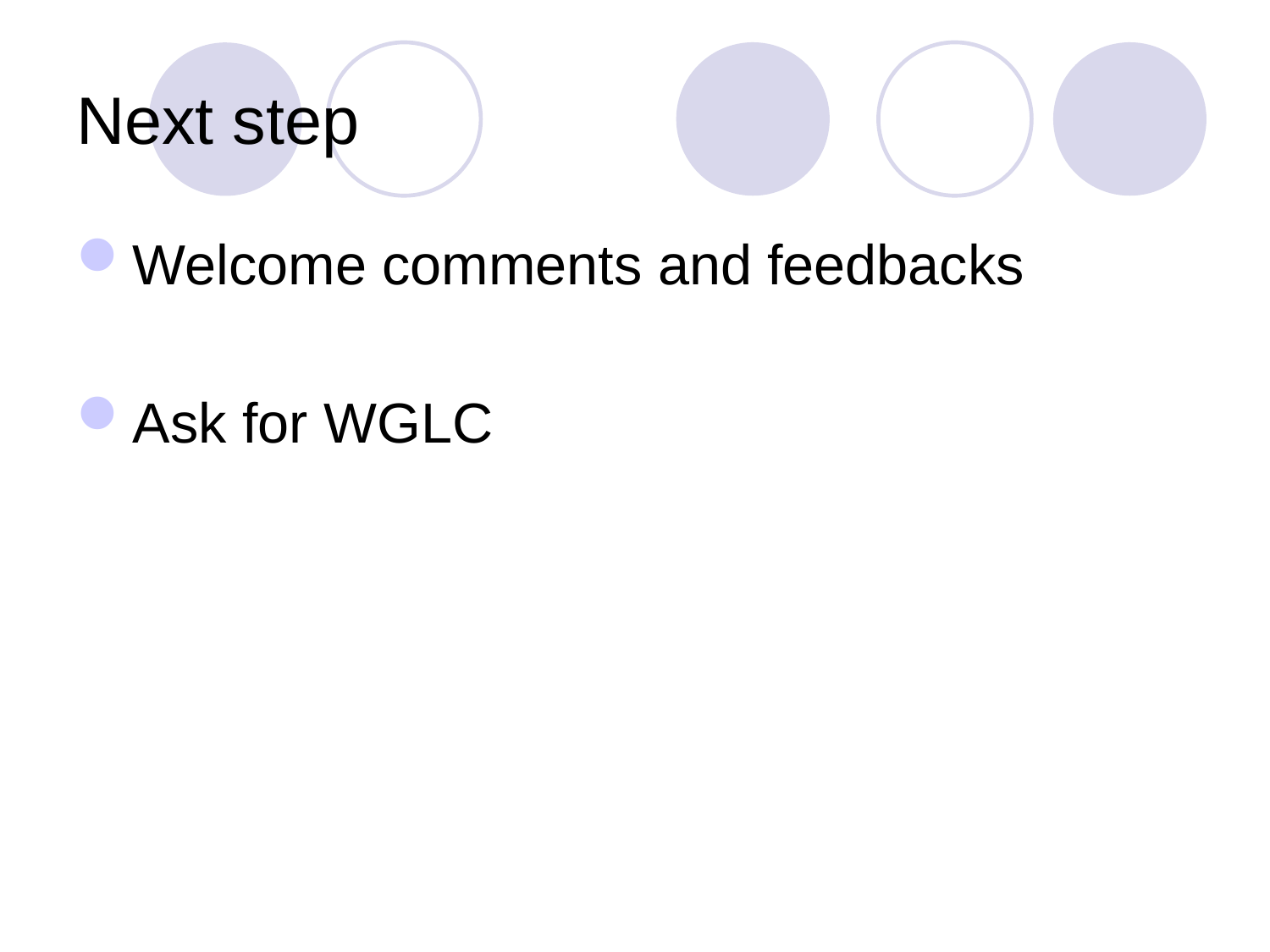

# Next step
Welcome comments and feedbacks

Ask for WGLC